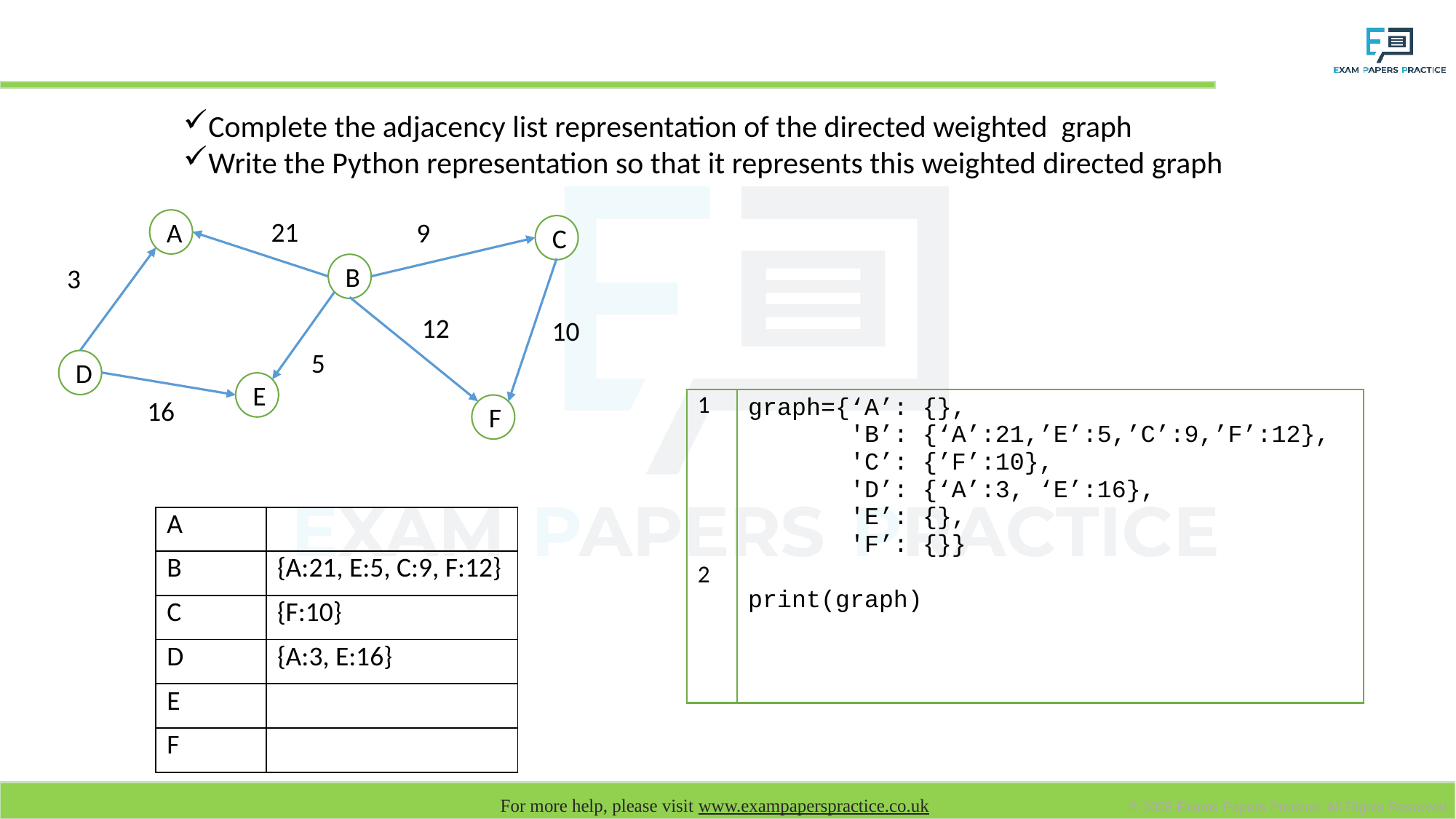

# Directed weighted graph
Complete the adjacency list representation of the directed weighted  graph
Write the Python representation so that it represents this weighted directed graph
21
A
9
C
B
3
12
10
5
D
E
16
| 1 2 | graph={‘A’: {}, 'B’: {‘A’:21,’E’:5,’C’:9,’F’:12}, 'C’: {’F’:10}, 'D’: {‘A’:3, ‘E’:16}, 'E’: {}, 'F’: {}} print(graph) |
| --- | --- |
F
| A |  |
| --- | --- |
| B | {A:21, E:5, C:9, F:12} |
| C | {F:10} |
| D | {A:3, E:16} |
| E |  |
| F |  |